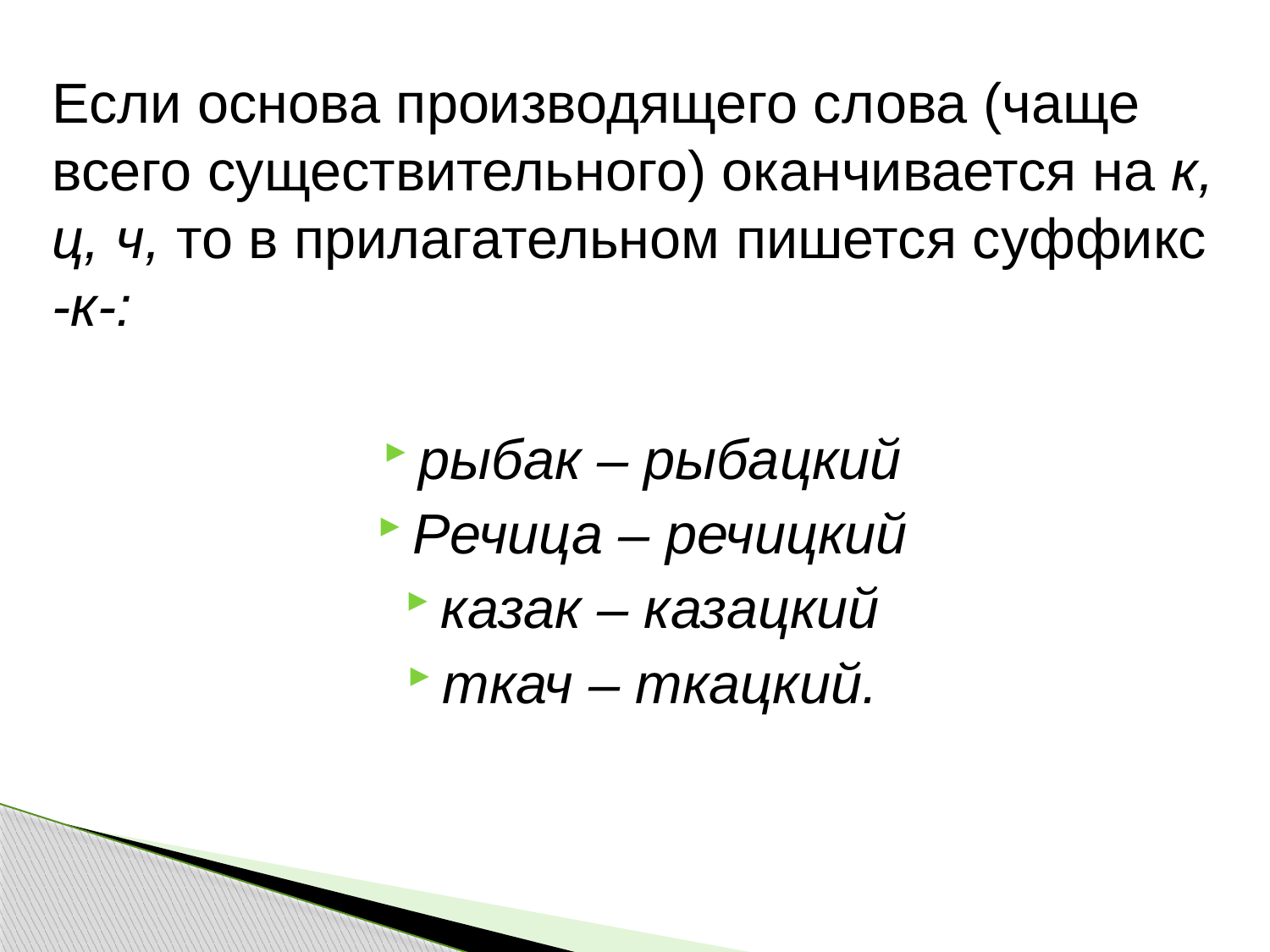

# Если основа производящего слова (чаще всего существительного) оканчивается на к, ц, ч, то в прилагательном пишется суффикс -к-:
рыбак – рыбацкий
Речица – речицкий
казак – казацкий
ткач – ткацкий.